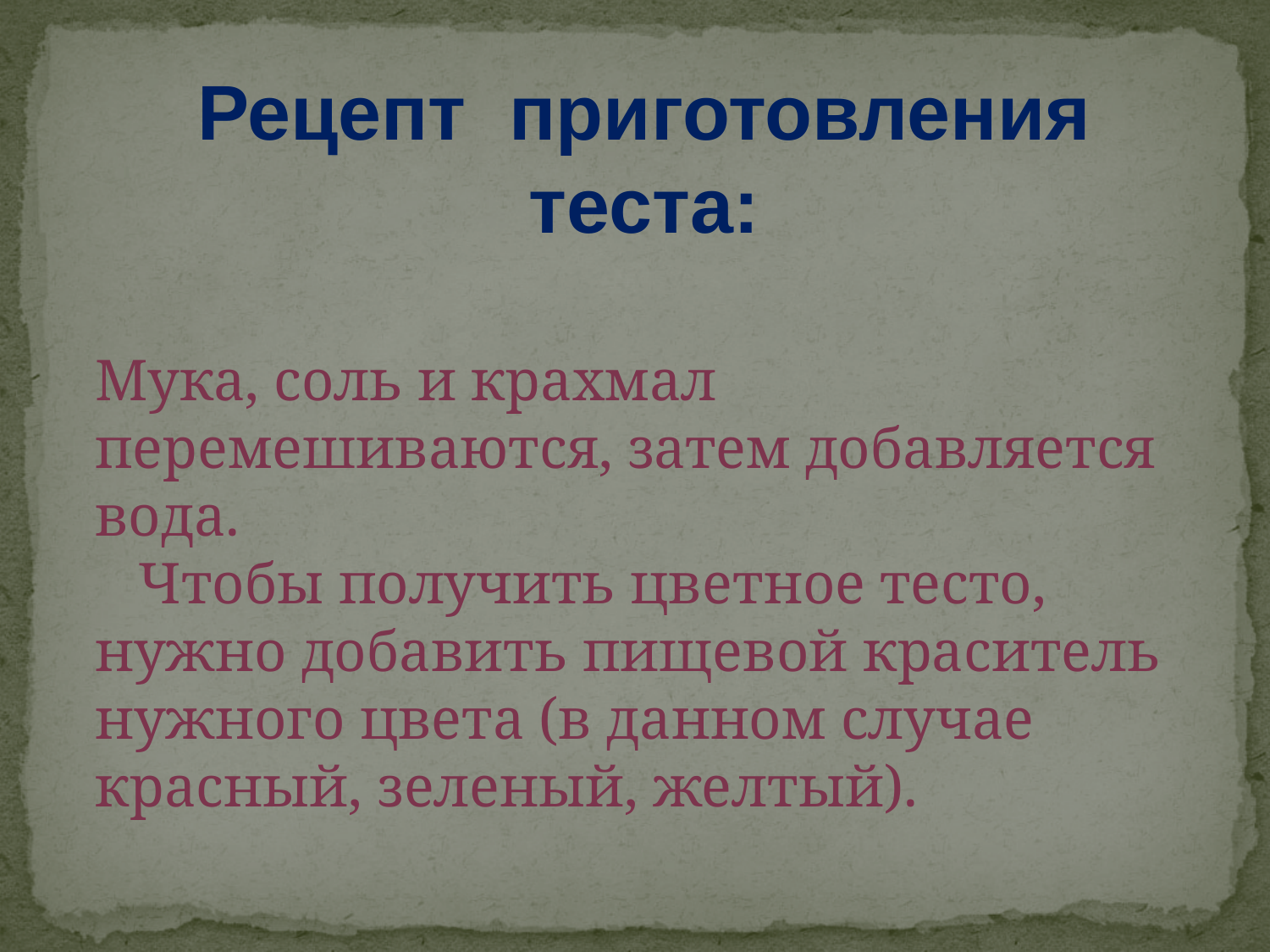

Рецепт  приготовления теста:
Мука, соль и крахмал перемешиваются, затем добавляется вода.
   Чтобы получить цветное тесто, нужно добавить пищевой краситель нужного цвета (в данном случае красный, зеленый, желтый).